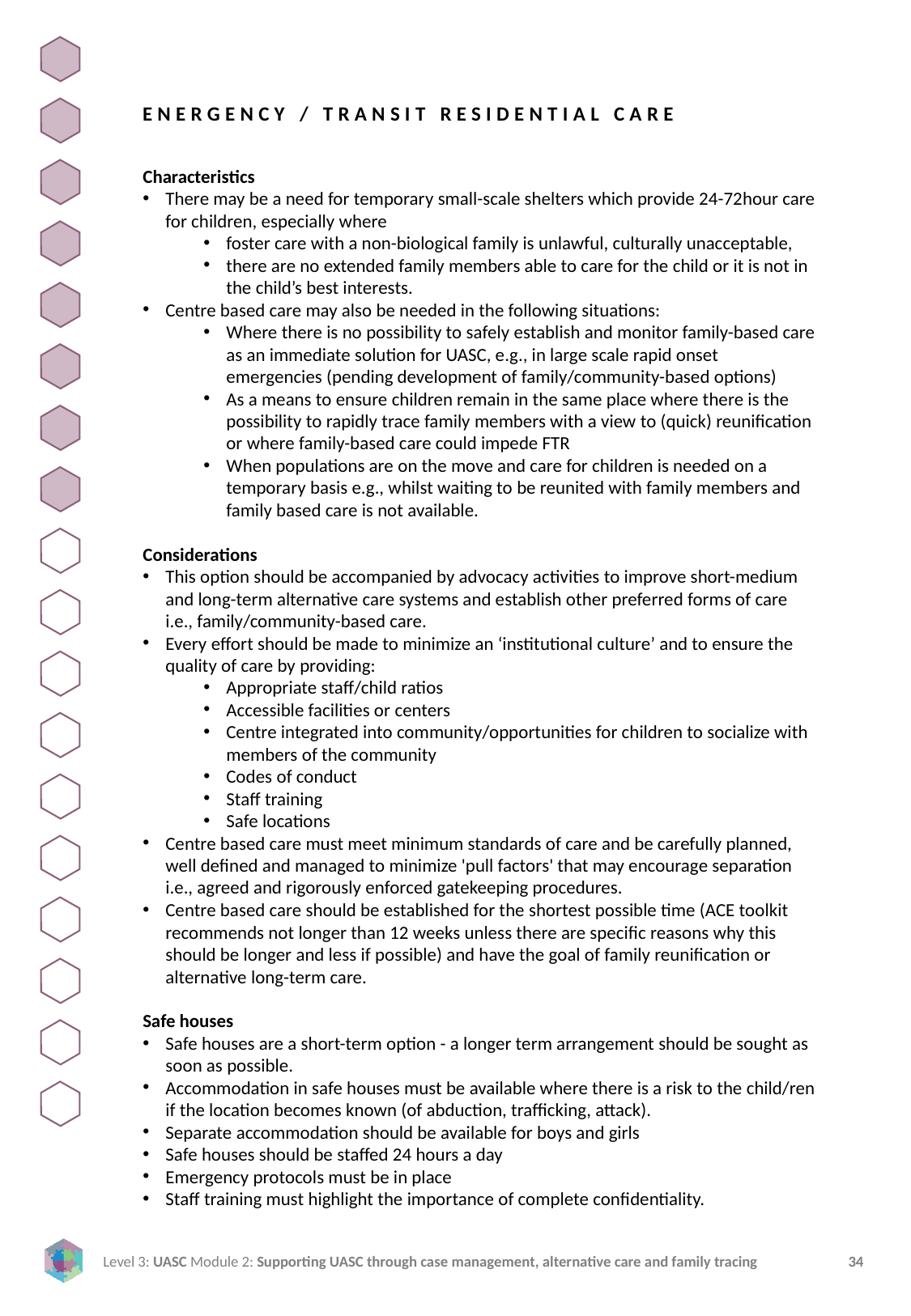

ENERGENCY / TRANSIT RESIDENTIAL CARE

Characteristics
There may be a need for temporary small-scale shelters which provide 24-72hour care for children, especially where
foster care with a non-biological family is unlawful, culturally unacceptable,
there are no extended family members able to care for the child or it is not in the child’s best interests.
Centre based care may also be needed in the following situations:
Where there is no possibility to safely establish and monitor family-based care as an immediate solution for UASC, e.g., in large scale rapid onset emergencies (pending development of family/community-based options)
As a means to ensure children remain in the same place where there is the possibility to rapidly trace family members with a view to (quick) reunification or where family-based care could impede FTR
When populations are on the move and care for children is needed on a temporary basis e.g., whilst waiting to be reunited with family members and family based care is not available.

Considerations
This option should be accompanied by advocacy activities to improve short-medium and long-term alternative care systems and establish other preferred forms of care i.e., family/community-based care.
Every effort should be made to minimize an ‘institutional culture’ and to ensure the quality of care by providing:
Appropriate staff/child ratios
Accessible facilities or centers
Centre integrated into community/opportunities for children to socialize with members of the community
Codes of conduct
Staff training
Safe locations
Centre based care must meet minimum standards of care and be carefully planned, well defined and managed to minimize 'pull factors' that may encourage separation i.e., agreed and rigorously enforced gatekeeping procedures.
Centre based care should be established for the shortest possible time (ACE toolkit recommends not longer than 12 weeks unless there are specific reasons why this should be longer and less if possible) and have the goal of family reunification or alternative long-term care.

Safe houses
Safe houses are a short-term option - a longer term arrangement should be sought as soon as possible.
Accommodation in safe houses must be available where there is a risk to the child/ren if the location becomes known (of abduction, trafficking, attack).
Separate accommodation should be available for boys and girls
Safe houses should be staffed 24 hours a day
Emergency protocols must be in place
Staff training must highlight the importance of complete confidentiality.